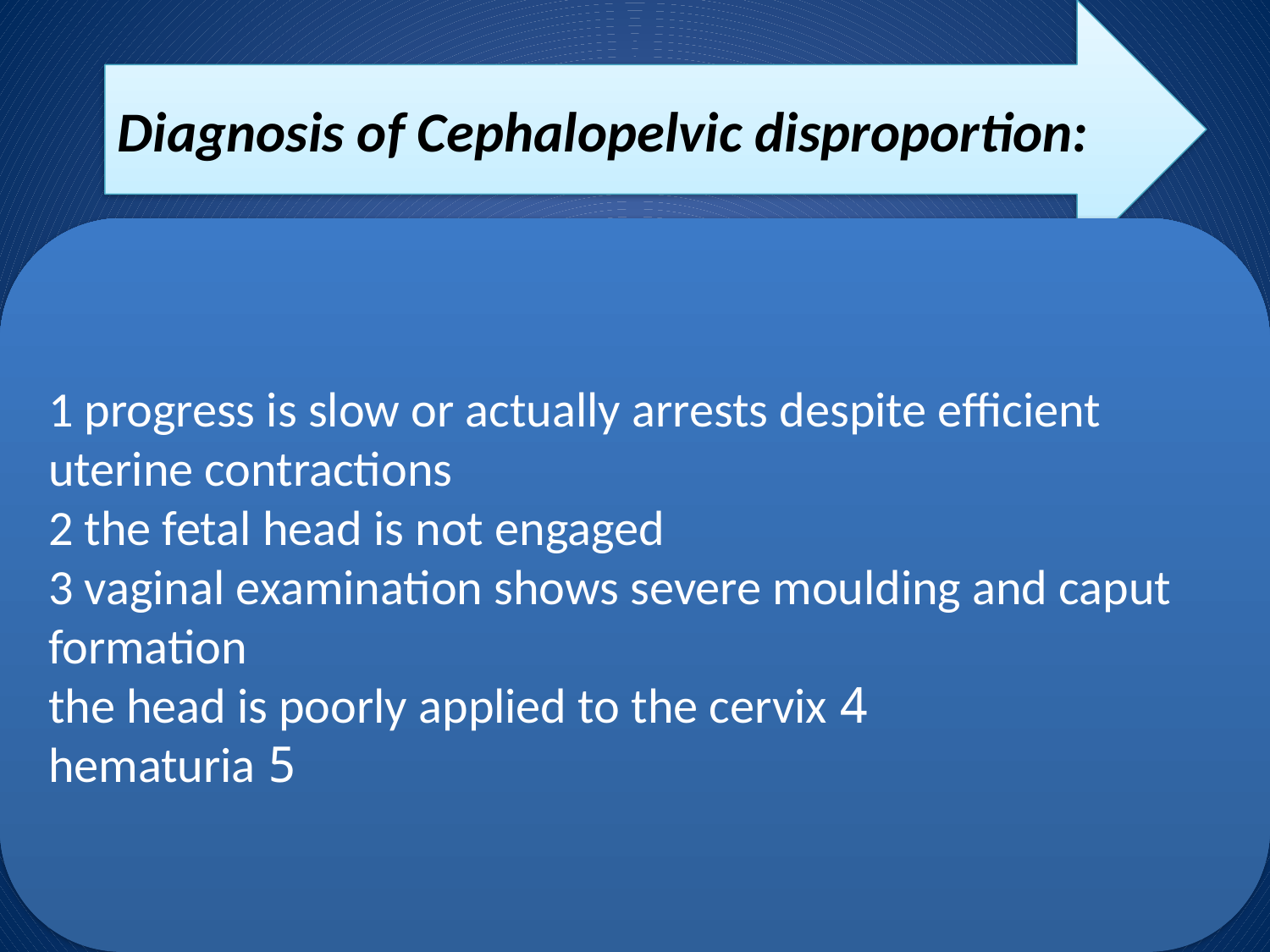

Diagnosis of Cephalopelvic disproportion:
1 progress is slow or actually arrests despite efficient uterine contractions
2 the fetal head is not engaged
3 vaginal examination shows severe moulding and caput formation
4 the head is poorly applied to the cervix
5 hematuria